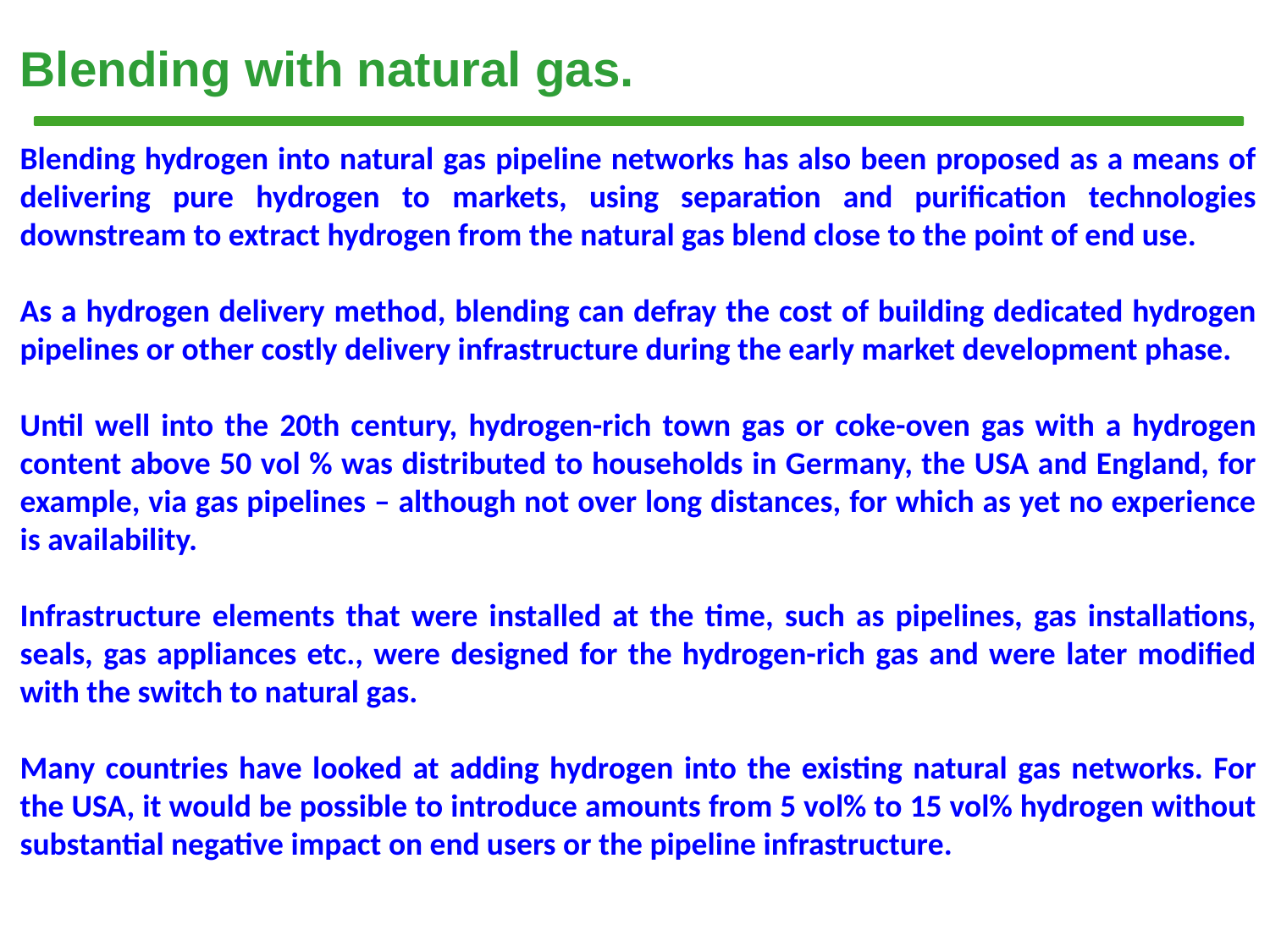

# Blending with natural gas.

Blending hydrogen into natural gas pipeline networks has also been proposed as a means of delivering pure hydrogen to markets, using separation and purification technologies downstream to extract hydrogen from the natural gas blend close to the point of end use.

As a hydrogen delivery method, blending can defray the cost of building dedicated hydrogen pipelines or other costly delivery infrastructure during the early market development phase.

Until well into the 20th century, hydrogen-rich town gas or coke-oven gas with a hydrogen content above 50 vol % was distributed to households in Germany, the USA and England, for example, via gas pipelines – although not over long distances, for which as yet no experience is availability.

Infrastructure elements that were installed at the time, such as pipelines, gas installations, seals, gas appliances etc., were designed for the hydrogen-rich gas and were later modified with the switch to natural gas.

Many countries have looked at adding hydrogen into the existing natural gas networks. For the USA, it would be possible to introduce amounts from 5 vol% to 15 vol% hydrogen without substantial negative impact on end users or the pipeline infrastructure.
Tema III				                                                       Transporte y distribución